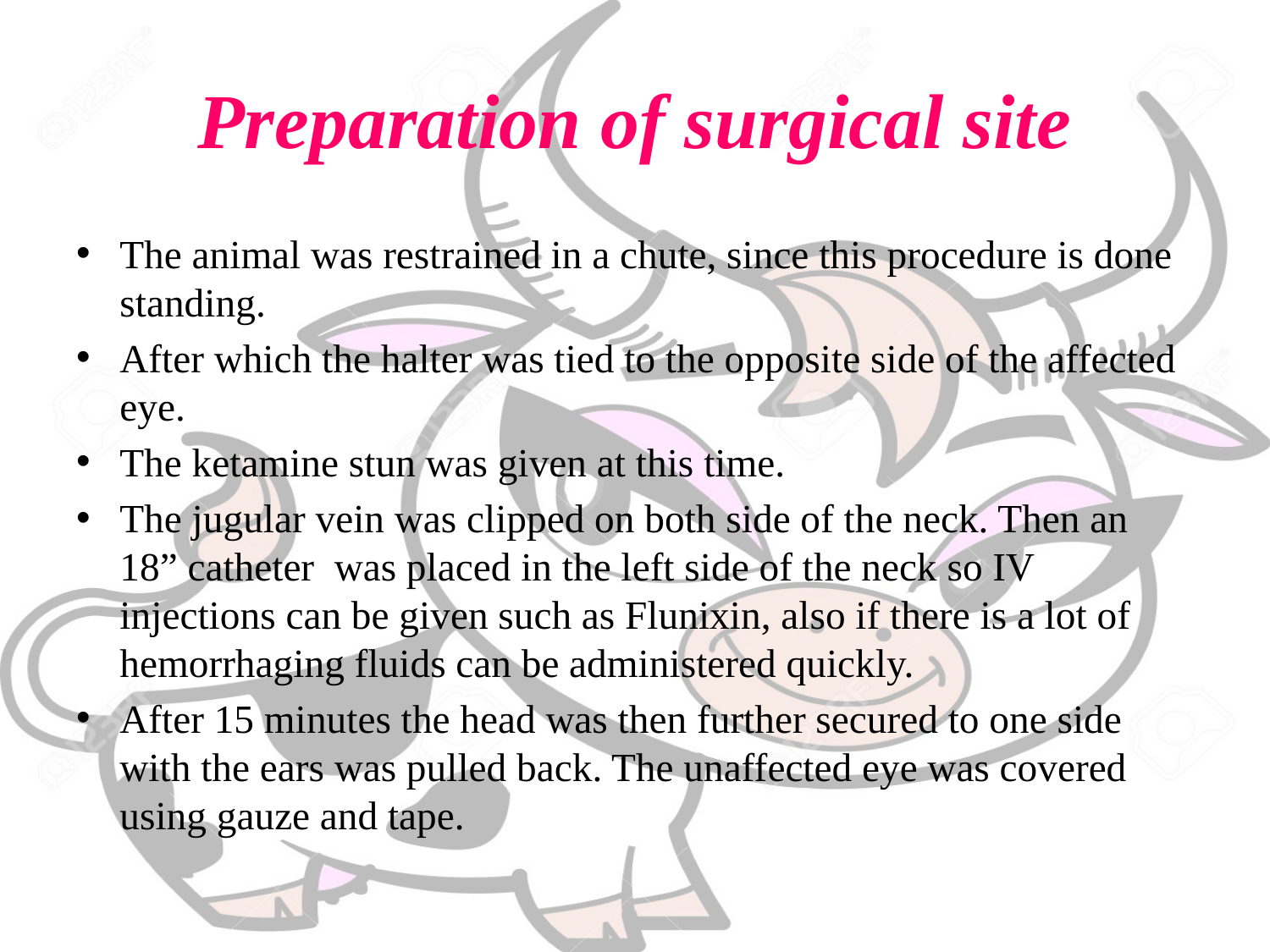

# Preparation of surgical site
The animal was restrained in a chute, since this procedure is done standing.
After which the halter was tied to the opposite side of the affected eye.
The ketamine stun was given at this time.
The jugular vein was clipped on both side of the neck. Then an 18” catheter  was placed in the left side of the neck so IV injections can be given such as Flunixin, also if there is a lot of hemorrhaging fluids can be administered quickly.
After 15 minutes the head was then further secured to one side with the ears was pulled back. The unaffected eye was covered using gauze and tape.